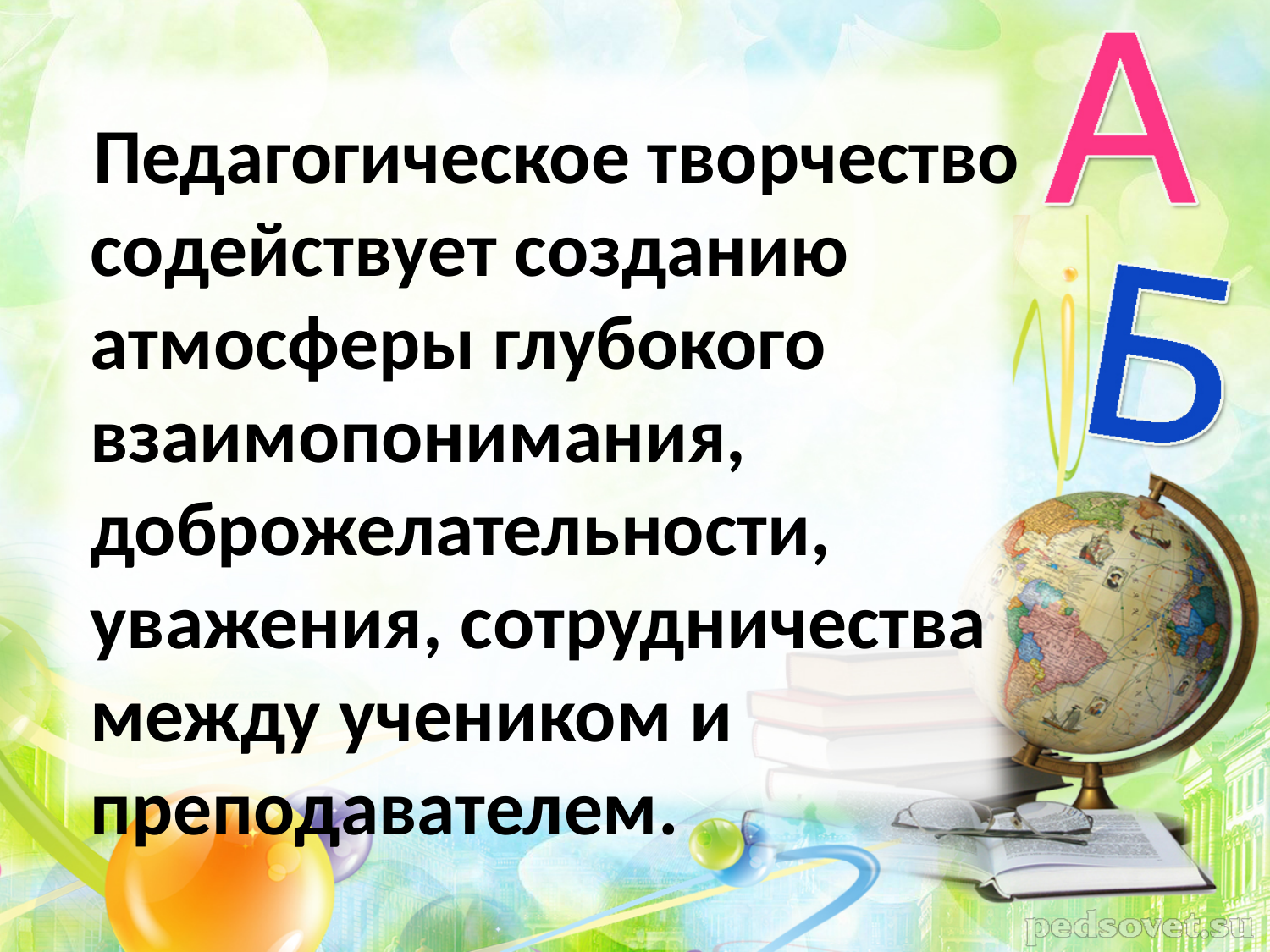

#
    Педагогическое творчество содействует созданию атмосферы глубокого взаимопонимания, доброжелательности, уважения, сотрудничества между учеником и преподавателем.